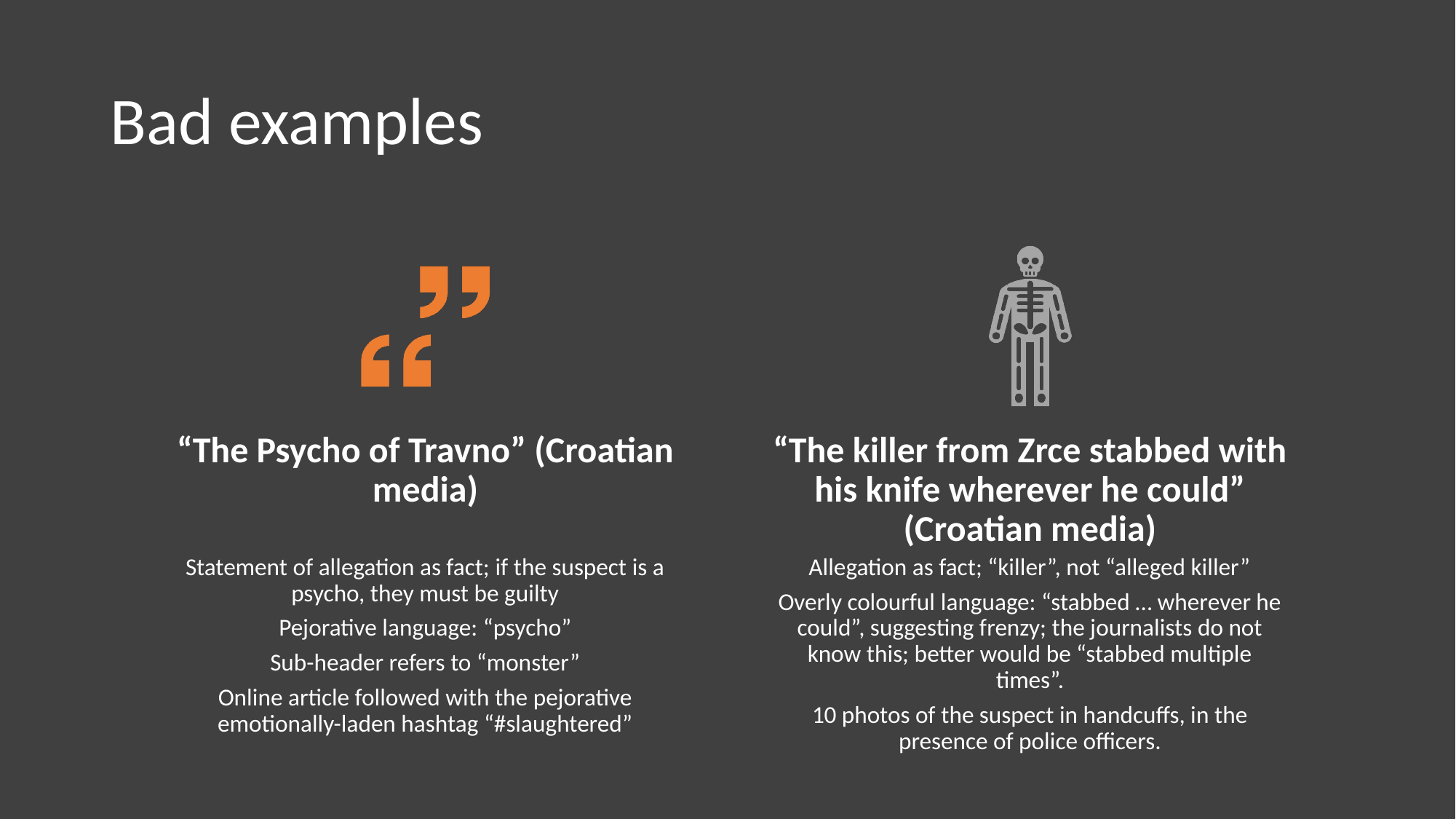

# Bad examples
“The Psycho of Travno” (Croatian media)
Statement of allegation as fact; if the suspect is a psycho, they must be guilty
Pejorative language: “psycho”
Sub-header refers to “monster”
Online article followed with the pejorative emotionally-laden hashtag “#slaughtered”
“The killer from Zrce stabbed with his knife wherever he could” (Croatian media)
Allegation as fact; “killer”, not “alleged killer”
Overly colourful language: “stabbed … wherever he could”, suggesting frenzy; the journalists do not know this; better would be “stabbed multiple times”.
10 photos of the suspect in handcuffs, in the presence of police officers.